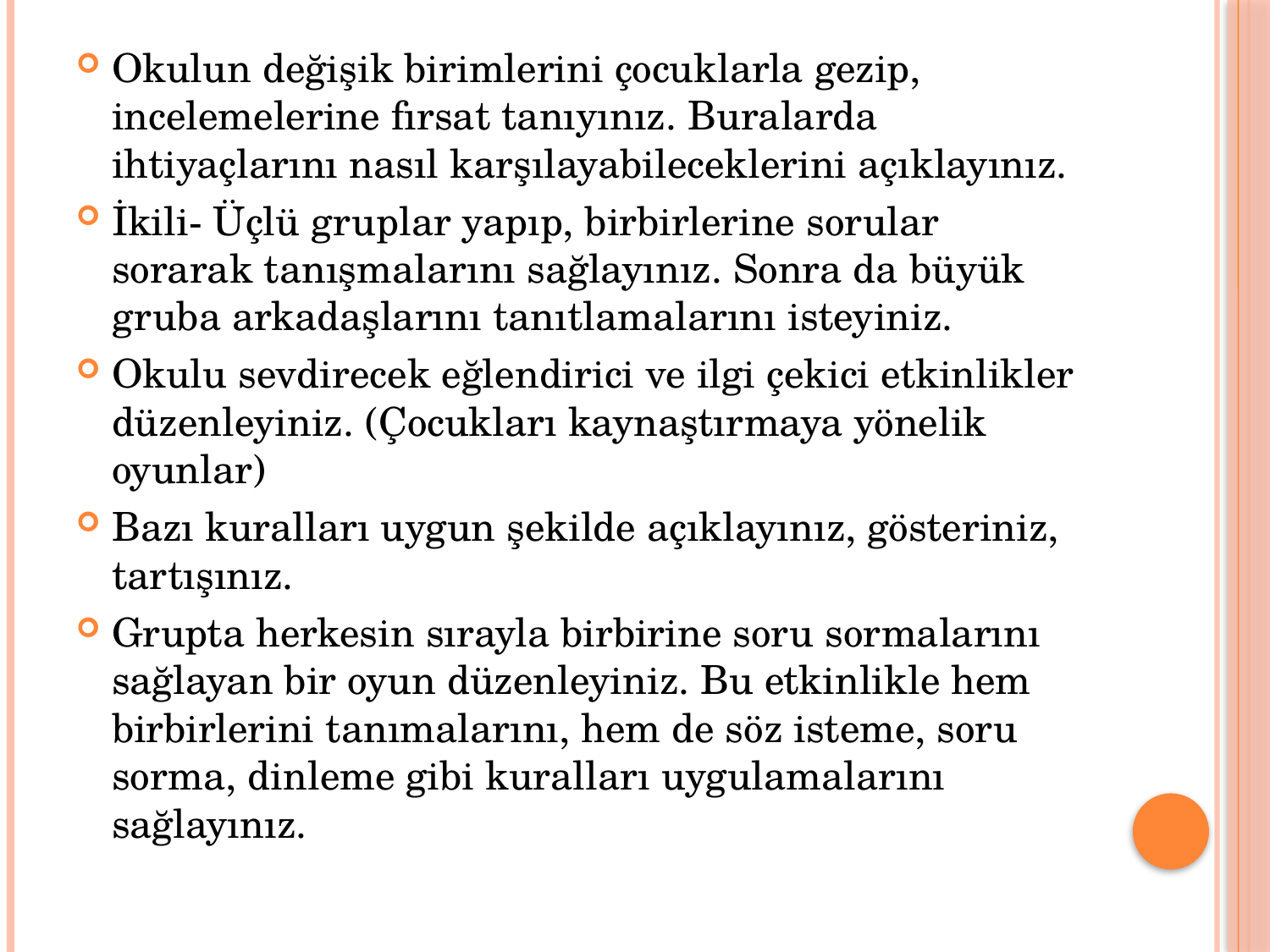

Okulun değişik birimlerini çocuklarla gezip, incelemelerine fırsat tanıyınız. Buralarda ihtiyaçlarını nasıl karşılayabileceklerini açıklayınız.
İkili- Üçlü gruplar yapıp, birbirlerine sorular sorarak tanışmalarını sağlayınız. Sonra da büyük gruba arkadaşlarını tanıtlamalarını isteyiniz.
Okulu sevdirecek eğlendirici ve ilgi çekici etkinlikler düzenleyiniz. (Çocukları kaynaştırmaya yönelik oyunlar)
Bazı kuralları uygun şekilde açıklayınız, gösteriniz, tartışınız.
Grupta herkesin sırayla birbirine soru sormalarını sağlayan bir oyun düzenleyiniz. Bu etkinlikle hem birbirlerini tanımalarını, hem de söz isteme, soru sorma, dinleme gibi kuralları uygulamalarını sağlayınız.